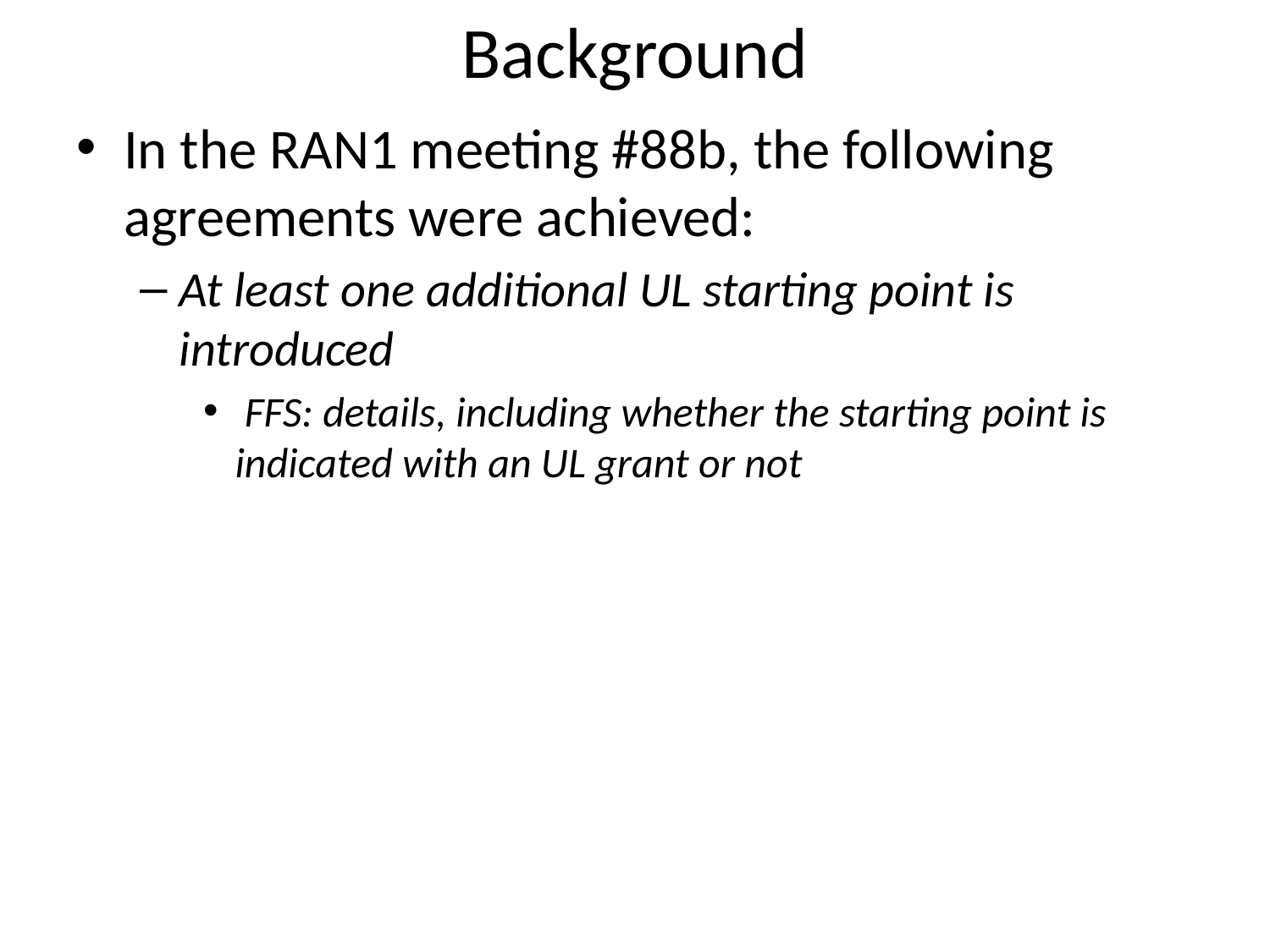

# Background
In the RAN1 meeting #88b, the following agreements were achieved:
At least one additional UL starting point is introduced
 FFS: details, including whether the starting point is indicated with an UL grant or not